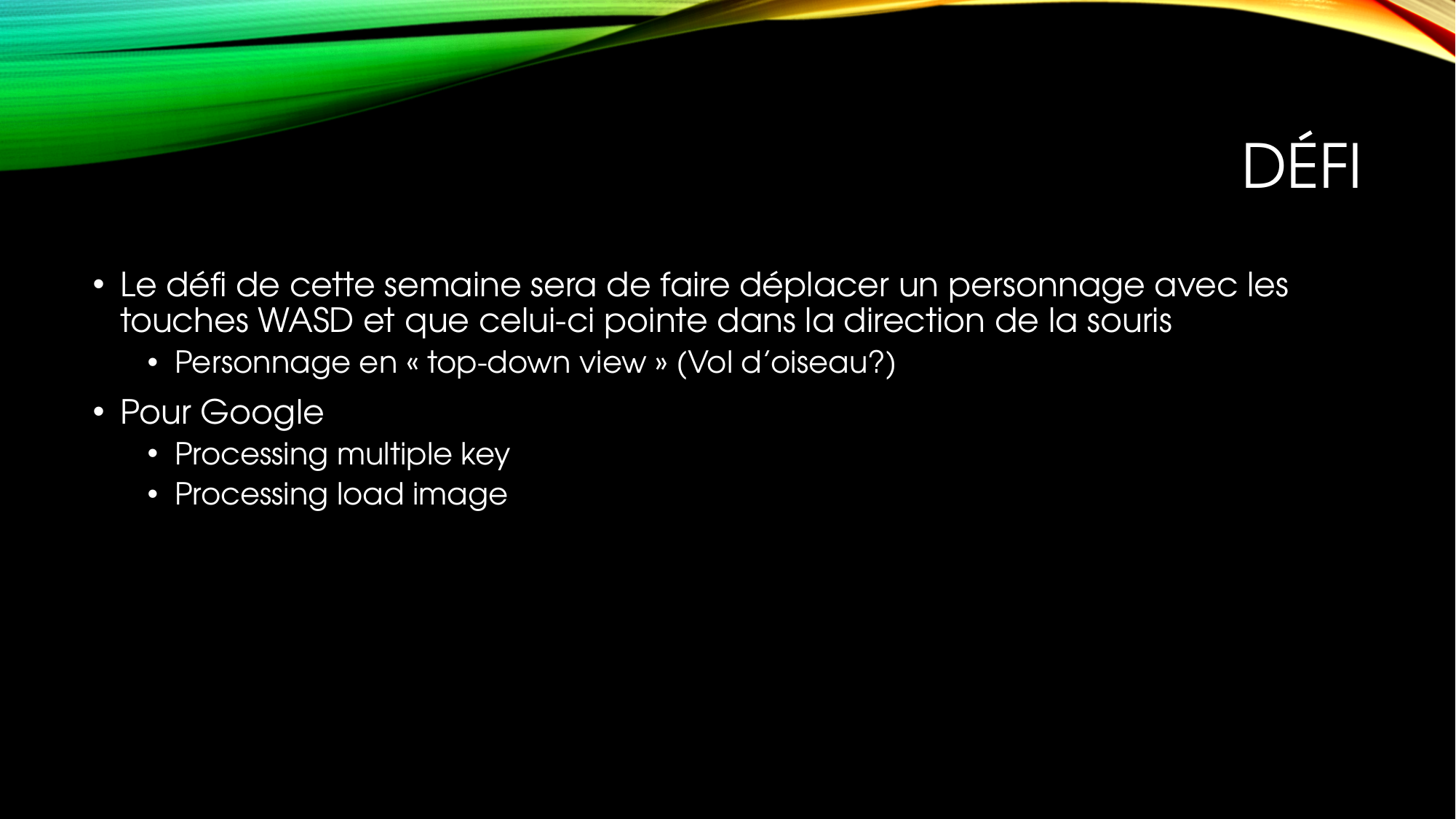

# Défi
Le défi de cette semaine sera de faire déplacer un personnage avec les touches WASD et que celui-ci pointe dans la direction de la souris
Personnage en « top-down view » (Vol d’oiseau?)
Pour Google
Processing multiple key
Processing load image